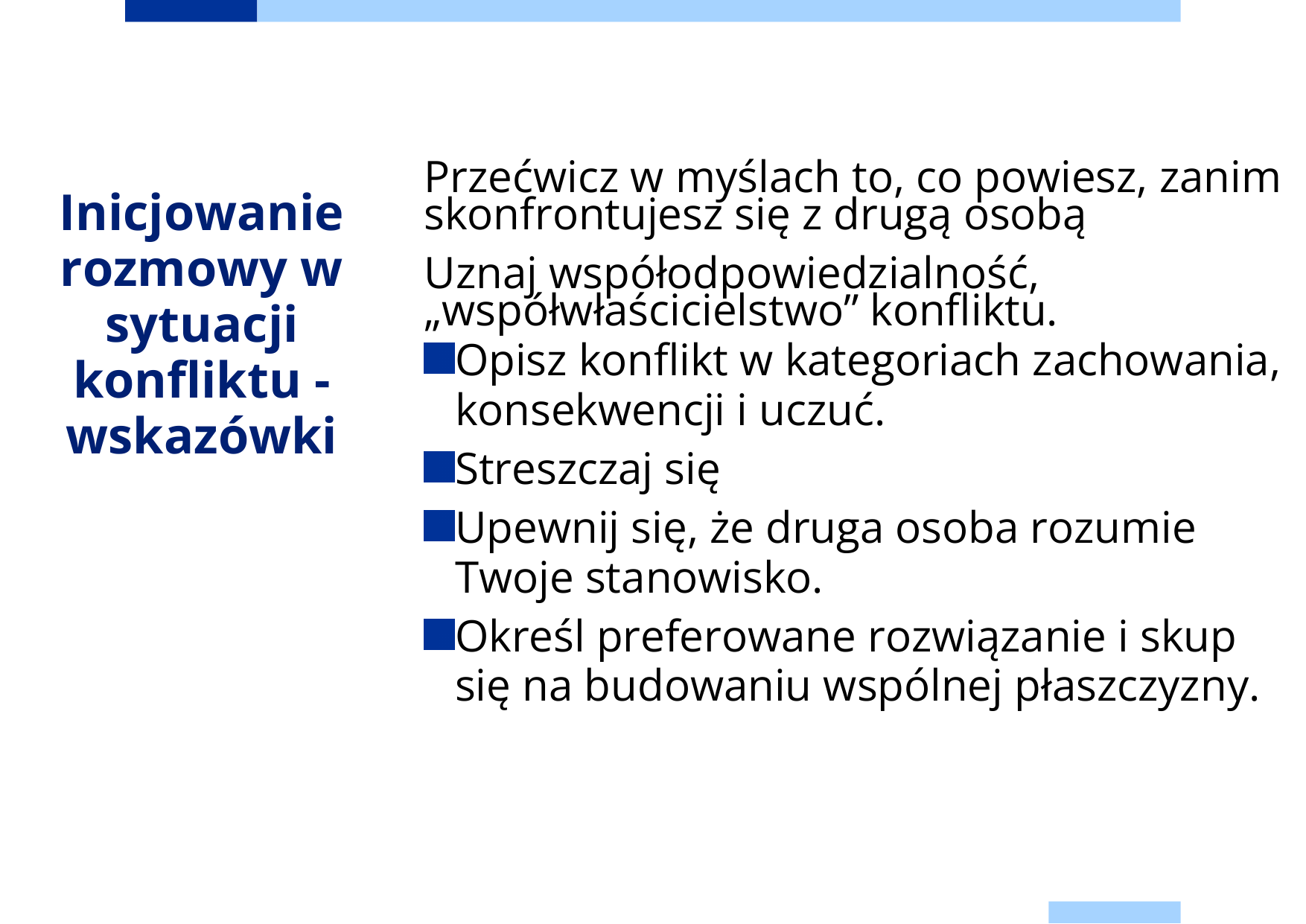

Przećwicz w myślach to, co powiesz, zanim skonfrontujesz się z drugą osobą
Uznaj współodpowiedzialność,  „współwłaścicielstwo” konfliktu.
Opisz konflikt w kategoriach zachowania, konsekwencji i uczuć.
Streszczaj się
Upewnij się, że druga osoba rozumie Twoje stanowisko.
Określ preferowane rozwiązanie i skup się na budowaniu wspólnej płaszczyzny.
# Inicjowanie rozmowy w sytuacji konfliktu - wskazówki